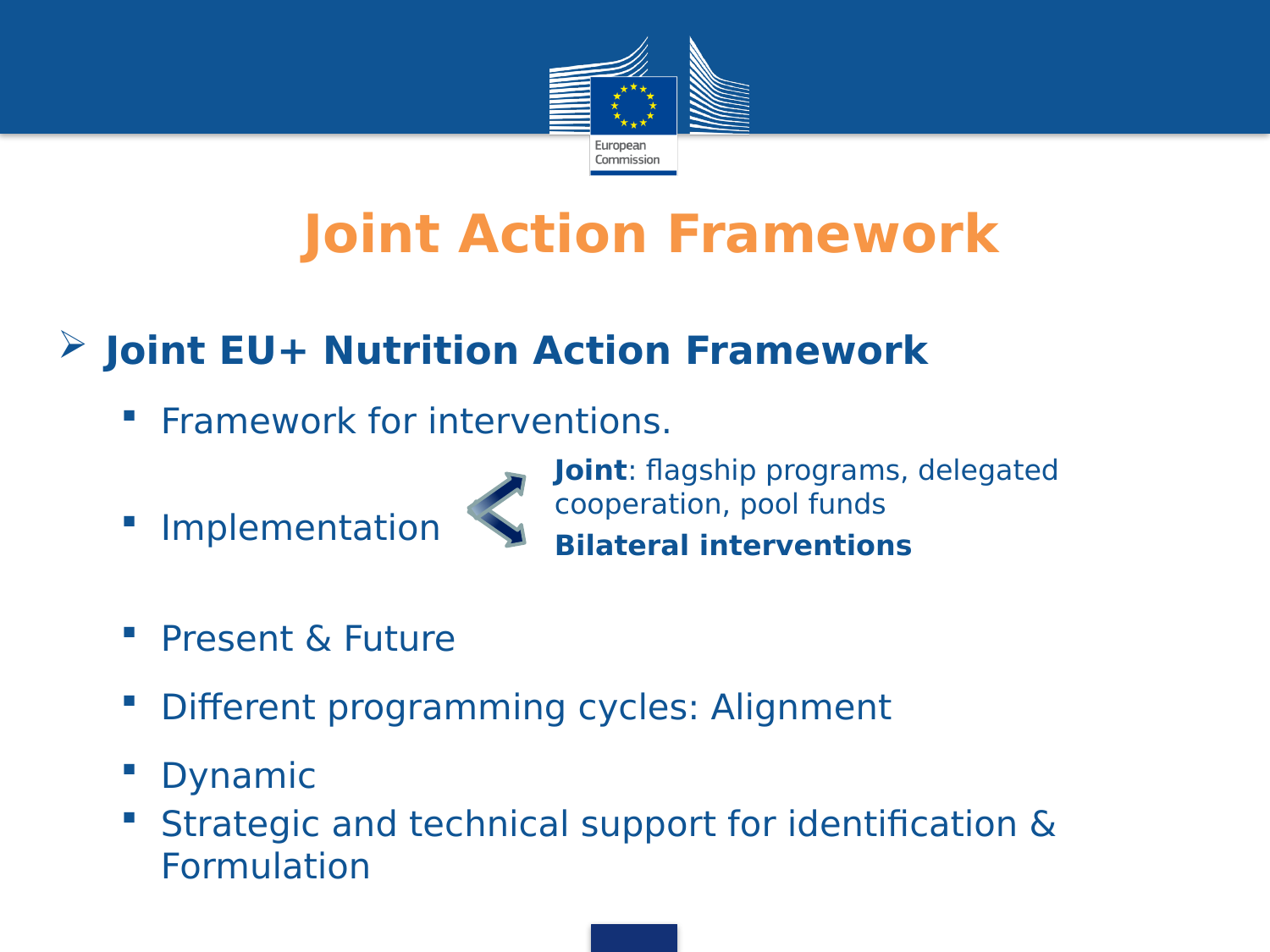

# Joint Action Framework
Joint EU+ Nutrition Action Framework
Framework for interventions.

Implementation

Present & Future
Different programming cycles: Alignment
Dynamic
Strategic and technical support for identification & Formulation
Joint: flagship programs, delegated cooperation, pool funds

Bilateral interventions